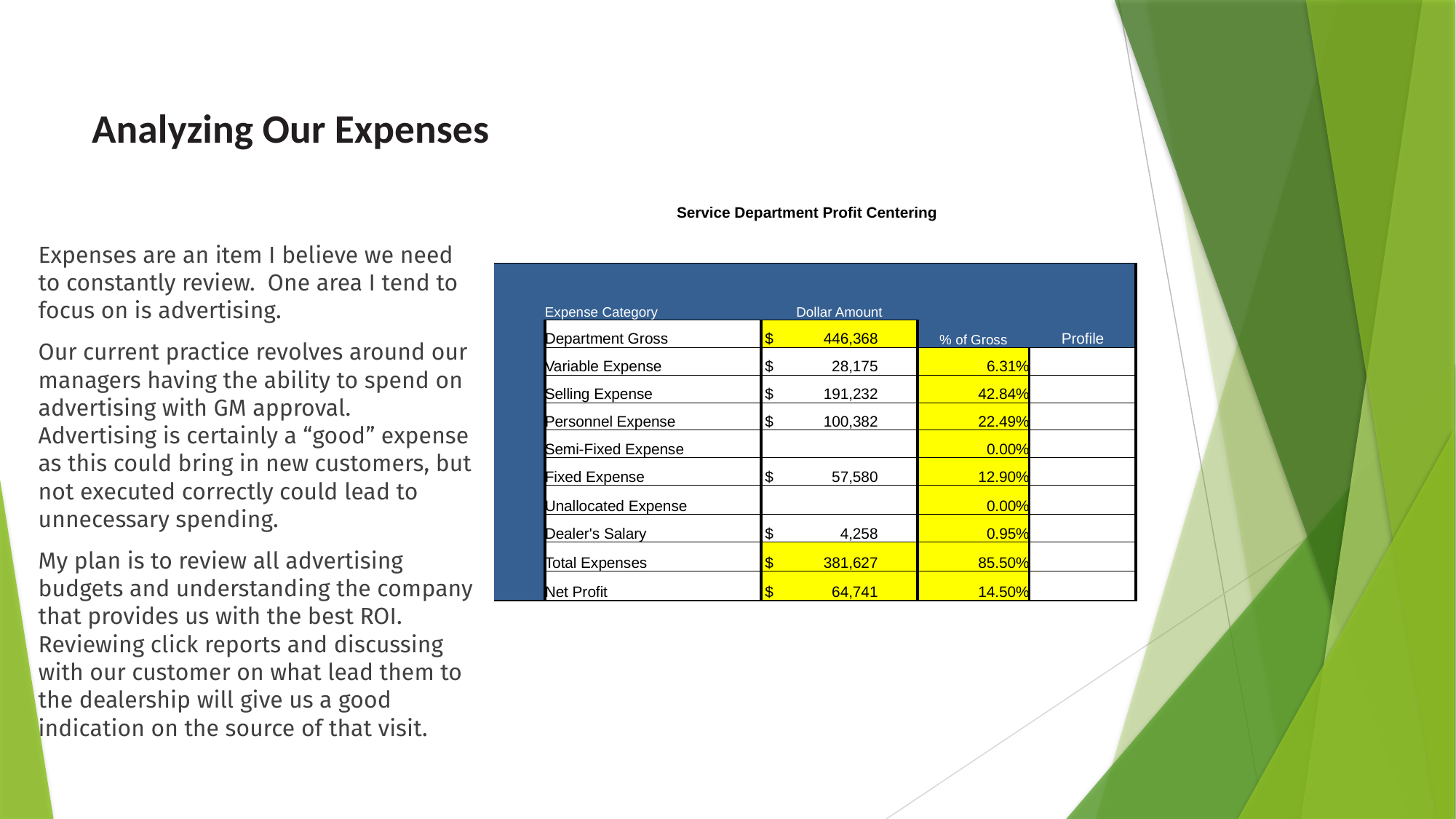

# Analyzing Our Expenses
|  |  |  |  |  |
| --- | --- | --- | --- | --- |
| Service Department Profit Centering |  |  |  |  |
|  |  |  |  |  |
|  | Expense Category | Dollar Amount |  |  |
|  | Department Gross | $ 446,368 | % of Gross | Profile |
|  | Variable Expense | $ 28,175 | 6.31% |  |
|  | Selling Expense | $ 191,232 | 42.84% |  |
|  | Personnel Expense | $ 100,382 | 22.49% |  |
|  | Semi-Fixed Expense |  | 0.00% |  |
|  | Fixed Expense | $ 57,580 | 12.90% |  |
|  | Unallocated Expense |  | 0.00% |  |
|  | Dealer's Salary | $ 4,258 | 0.95% |  |
|  | Total Expenses | $ 381,627 | 85.50% |  |
|  | Net Profit | $ 64,741 | 14.50% |  |

Expenses are an item I believe we need to constantly review.  One area I tend to focus on is advertising.
Our current practice revolves around our managers having the ability to spend on advertising with GM approval. Advertising is certainly a “good” expense as this could bring in new customers, but not executed correctly could lead to unnecessary spending.
My plan is to review all advertising budgets and understanding the company that provides us with the best ROI.  Reviewing click reports and discussing with our customer on what lead them to the dealership will give us a good indication on the source of that visit.